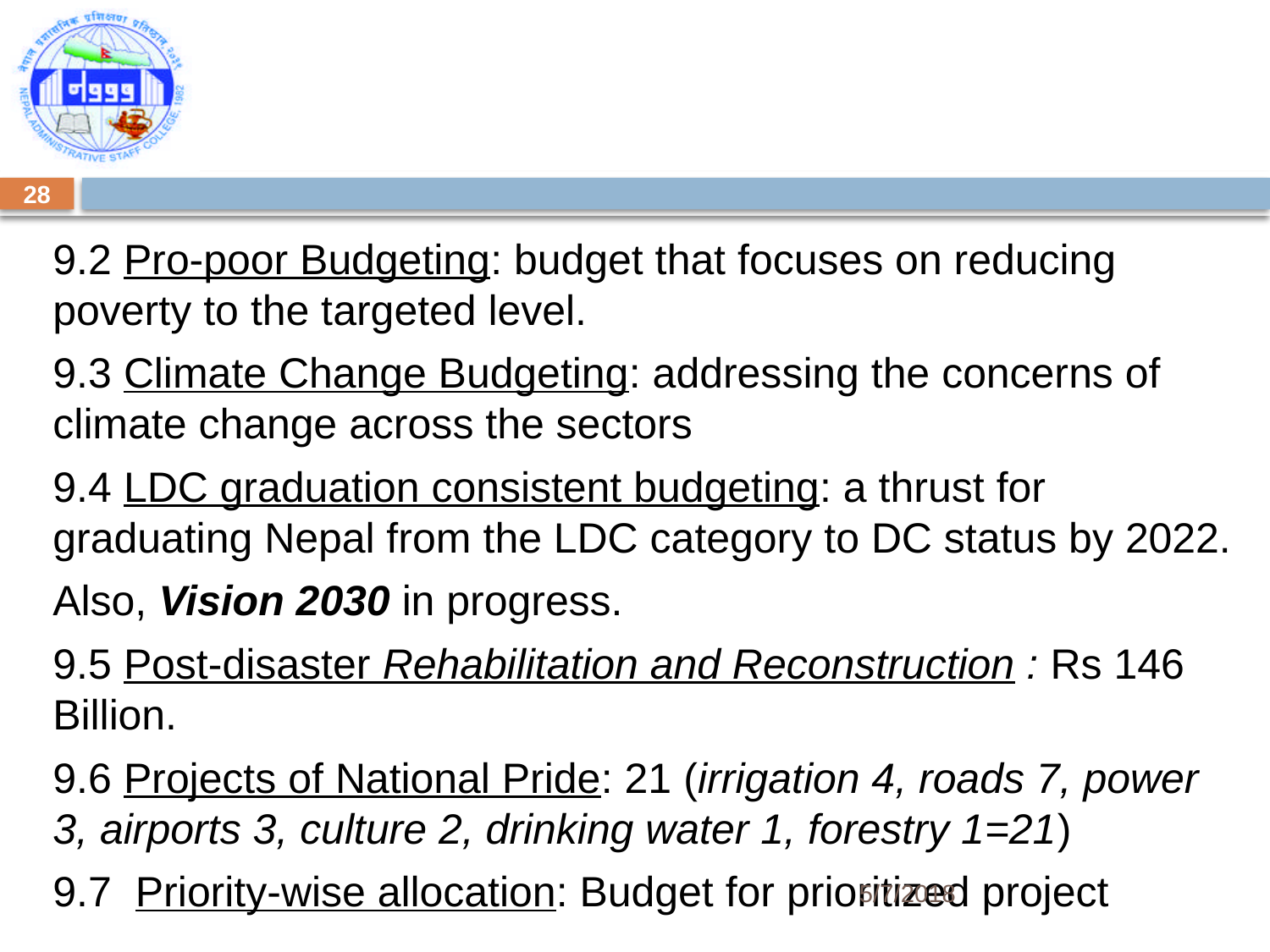

28
9.2 Pro-poor Budgeting: budget that focuses on reducing poverty to the targeted level.
9.3 Climate Change Budgeting: addressing the concerns of climate change across the sectors
9.4 LDC graduation consistent budgeting: a thrust for graduating Nepal from the LDC category to DC status by 2022.
Also, Vision 2030 in progress.
9.5 Post-disaster Rehabilitation and Reconstruction : Rs 146 Billion.
9.6 Projects of National Pride: 21 (irrigation 4, roads 7, power 3, airports 3, culture 2, drinking water 1, forestry 1=21)
9.7  Priority-wise allocation: Budget for prioritized project
5/7/2018